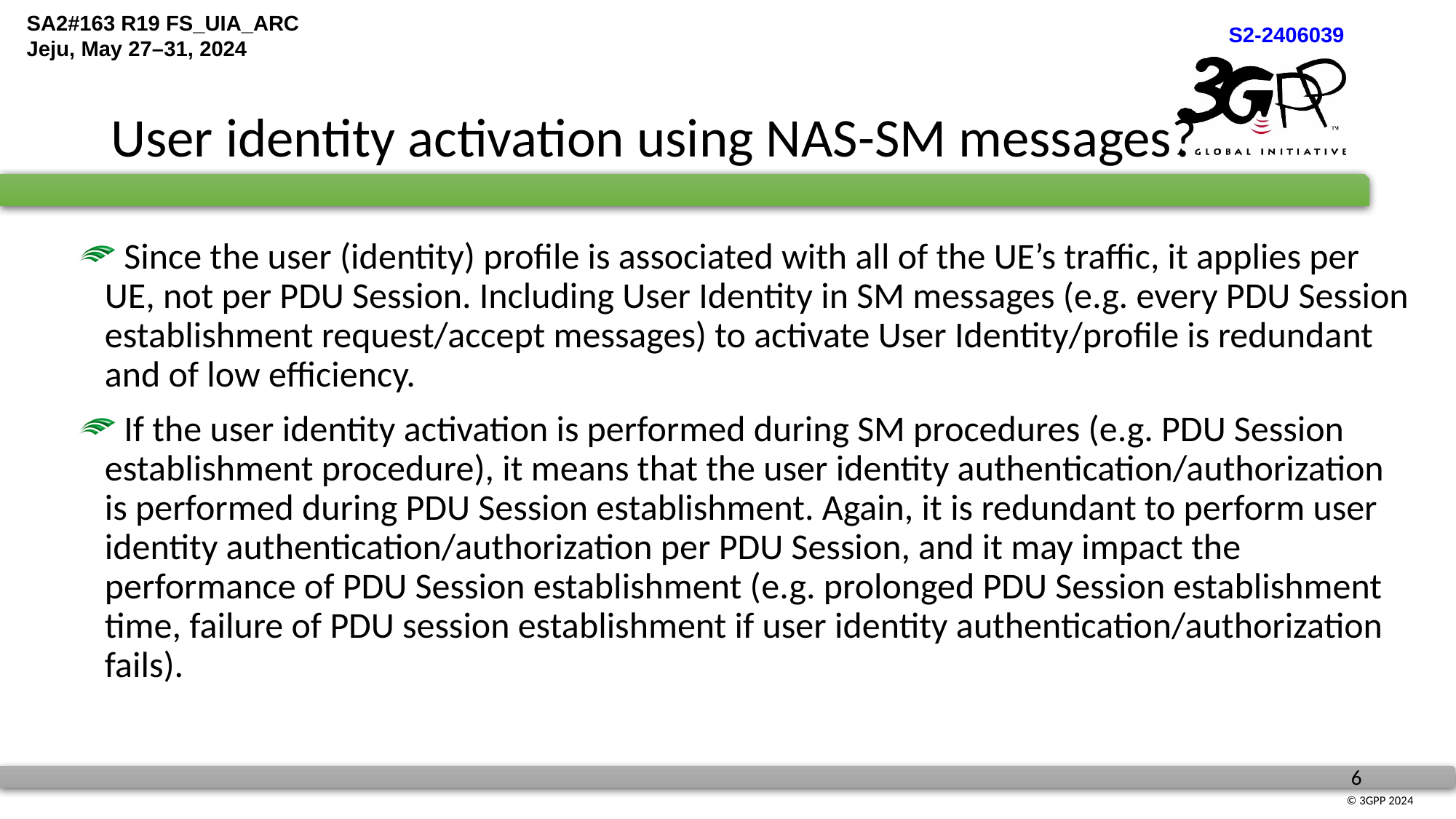

# User identity activation using NAS-SM messages?
 Since the user (identity) profile is associated with all of the UE’s traffic, it applies per UE, not per PDU Session. Including User Identity in SM messages (e.g. every PDU Session establishment request/accept messages) to activate User Identity/profile is redundant and of low efficiency.
 If the user identity activation is performed during SM procedures (e.g. PDU Session establishment procedure), it means that the user identity authentication/authorization is performed during PDU Session establishment. Again, it is redundant to perform user identity authentication/authorization per PDU Session, and it may impact the performance of PDU Session establishment (e.g. prolonged PDU Session establishment time, failure of PDU session establishment if user identity authentication/authorization fails).